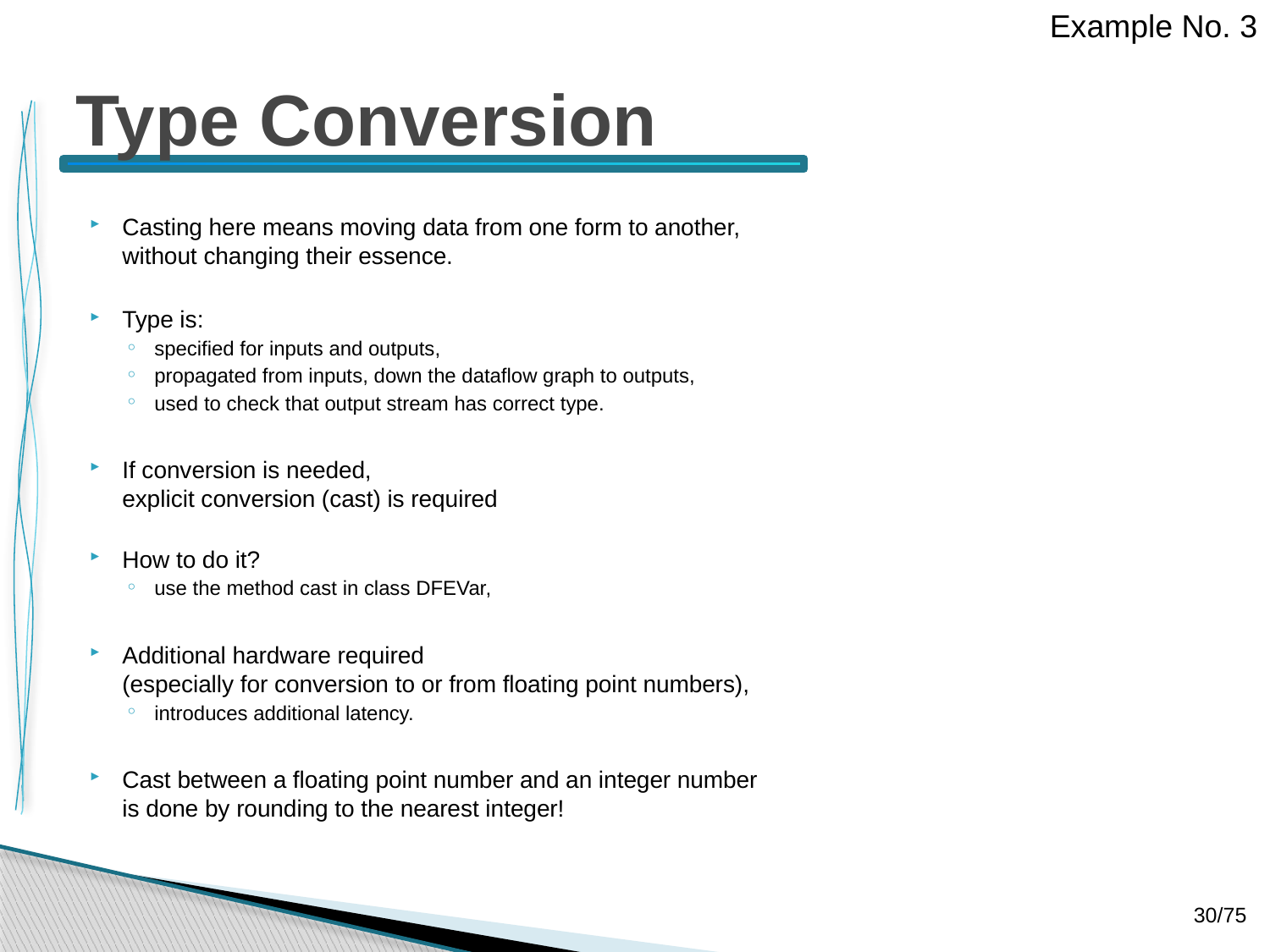

Example No. 3
# Type Conversion
Casting here means moving data from one form to another,
without changing their essence.

Type is:
specified for inputs and outputs,
propagated from inputs, down the dataflow graph to outputs,
used to check that output stream has correct type.

If conversion is needed,
explicit conversion (cast) is required
How to do it?
use the method cast in class DFEVar,

Additional hardware required
(especially for conversion to or from floating point numbers),
introduces additional latency.

Cast between a floating point number and an integer number
is done by rounding to the nearest integer!